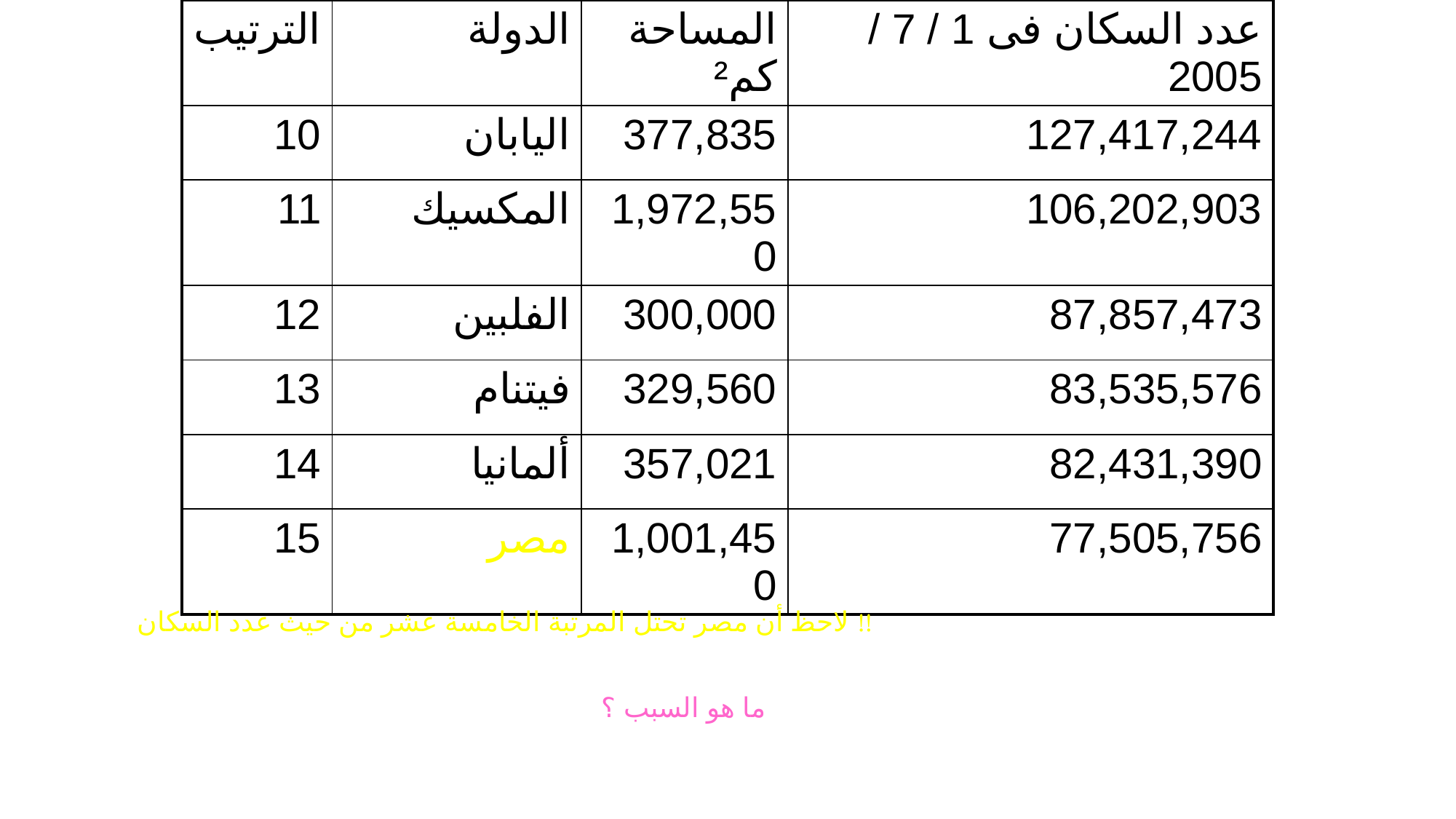

| الترتيب | الدولة | المساحة كم² | عدد السكان فى 1 / 7 / 2005 |
| --- | --- | --- | --- |
| 10 | اليابان | 377,835 | 127,417,244 |
| 11 | المكسيك | 1,972,550 | 106,202,903 |
| 12 | الفلبين | 300,000 | 87,857,473 |
| 13 | فيتنام | 329,560 | 83,535,576 |
| 14 | ألمانيا | 357,021 | 82,431,390 |
| 15 | مصر | 1,001,450 | 77,505,756 |
لاحظ أن مصر تحتل المرتبة الخامسة عشر من حيث عدد السكان !!
ما هو السبب ؟